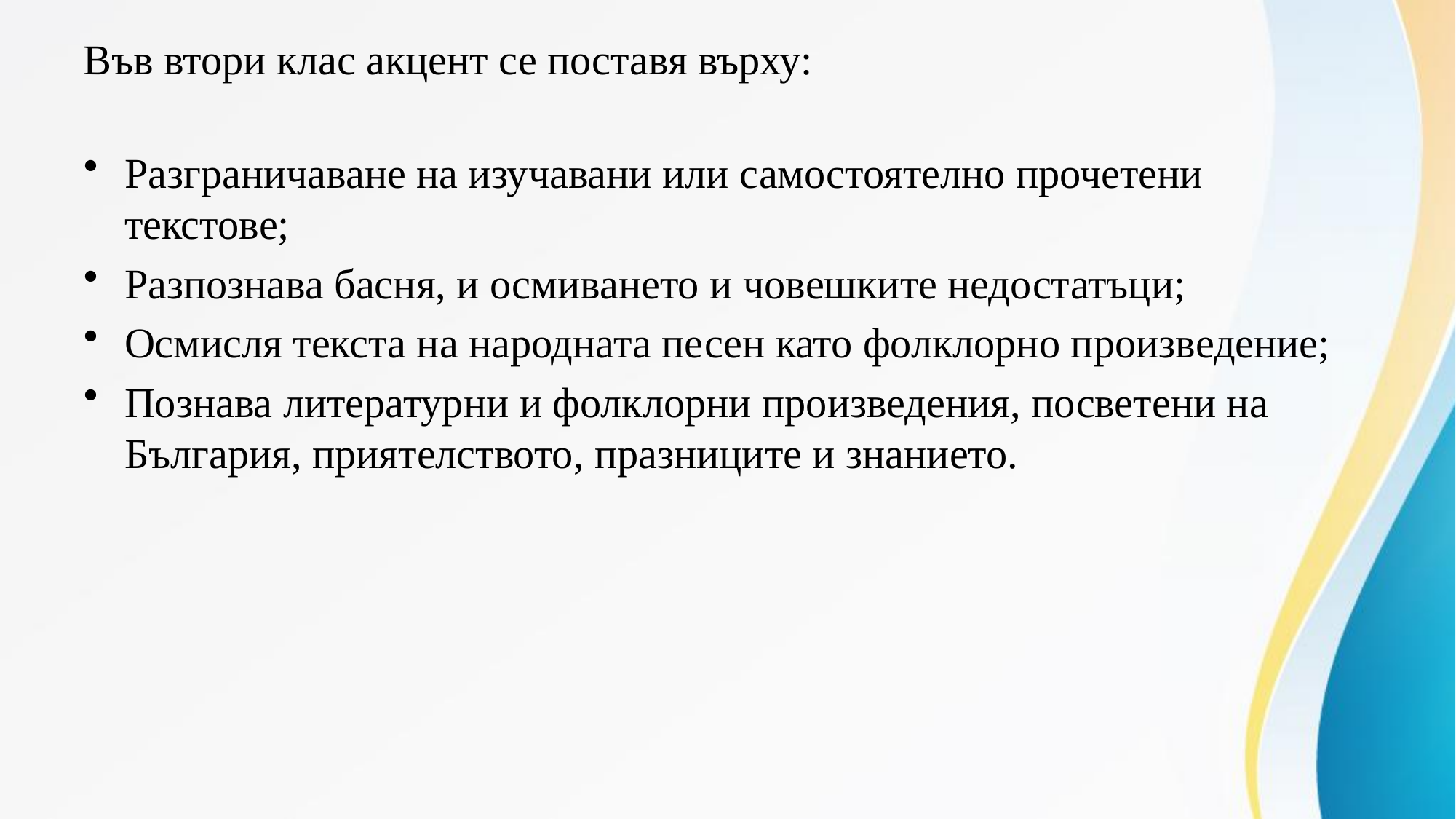

# Във втори клас акцент се поставя върху:
Разграничаване на изучавани или самостоятелно прочетени текстове;
Разпознава басня, и осмиването и човешките недостатъци;
Осмисля текста на народната песен като фолклорно произведение;
Познава литературни и фолклорни произведения, посветени на България, приятелството, празниците и знанието.